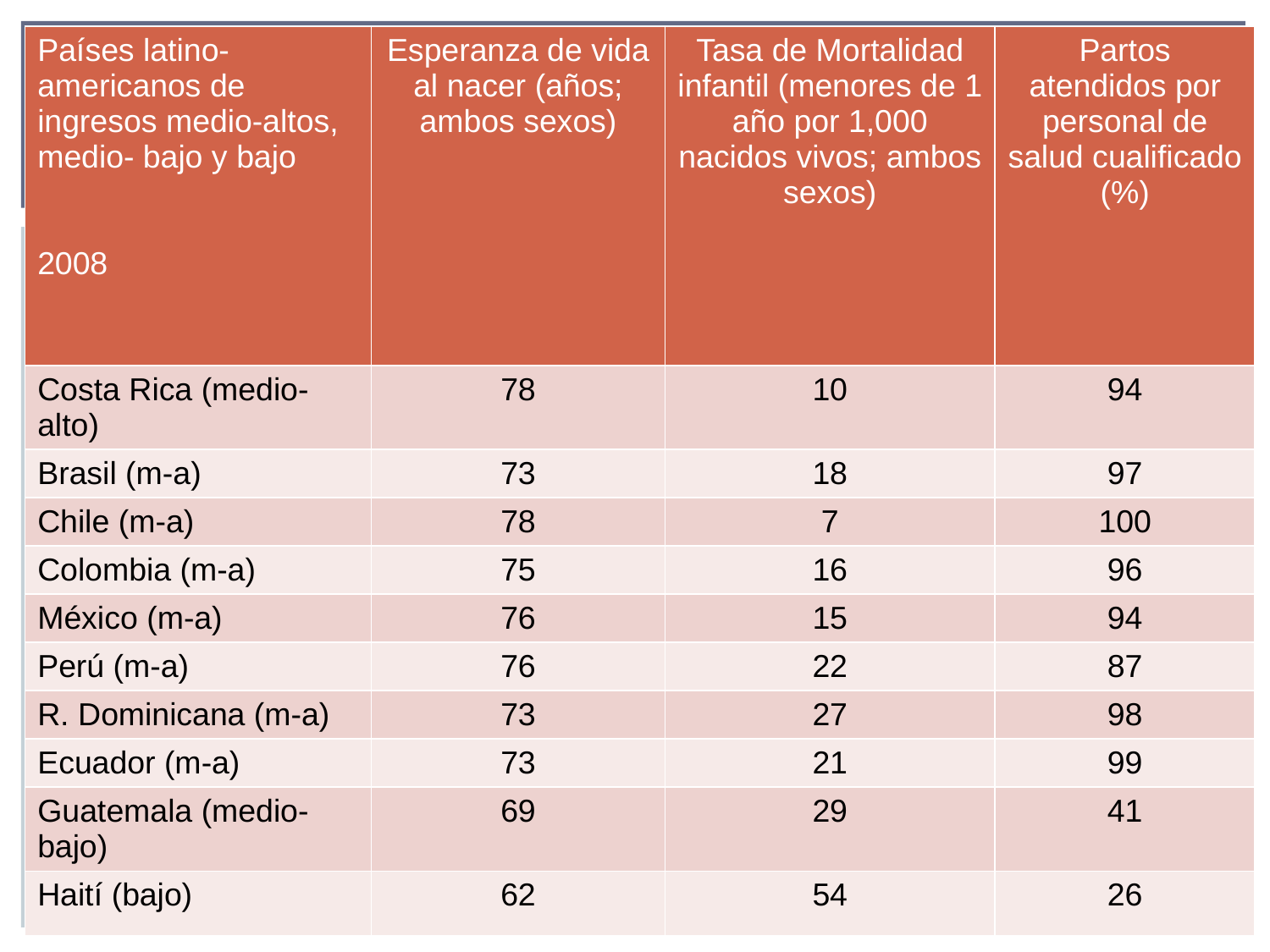

| Países latino-americanos de ingresos medio-altos, medio- bajo y bajo 2008 | Esperanza de vida al nacer (años; ambos sexos) | Tasa de Mortalidad infantil (menores de 1 año por 1,000 nacidos vivos; ambos sexos) | Partos atendidos por personal de salud cualificado (%) |
| --- | --- | --- | --- |
| Costa Rica (medio-alto) | 78 | 10 | 94 |
| Brasil (m-a) | 73 | 18 | 97 |
| Chile (m-a) | 78 | 7 | 100 |
| Colombia (m-a) | 75 | 16 | 96 |
| México (m-a) | 76 | 15 | 94 |
| Perú (m-a) | 76 | 22 | 87 |
| R. Dominicana (m-a) | 73 | 27 | 98 |
| Ecuador (m-a) | 73 | 21 | 99 |
| Guatemala (medio-bajo) | 69 | 29 | 41 |
| Haití (bajo) | 62 | 54 | 26 |